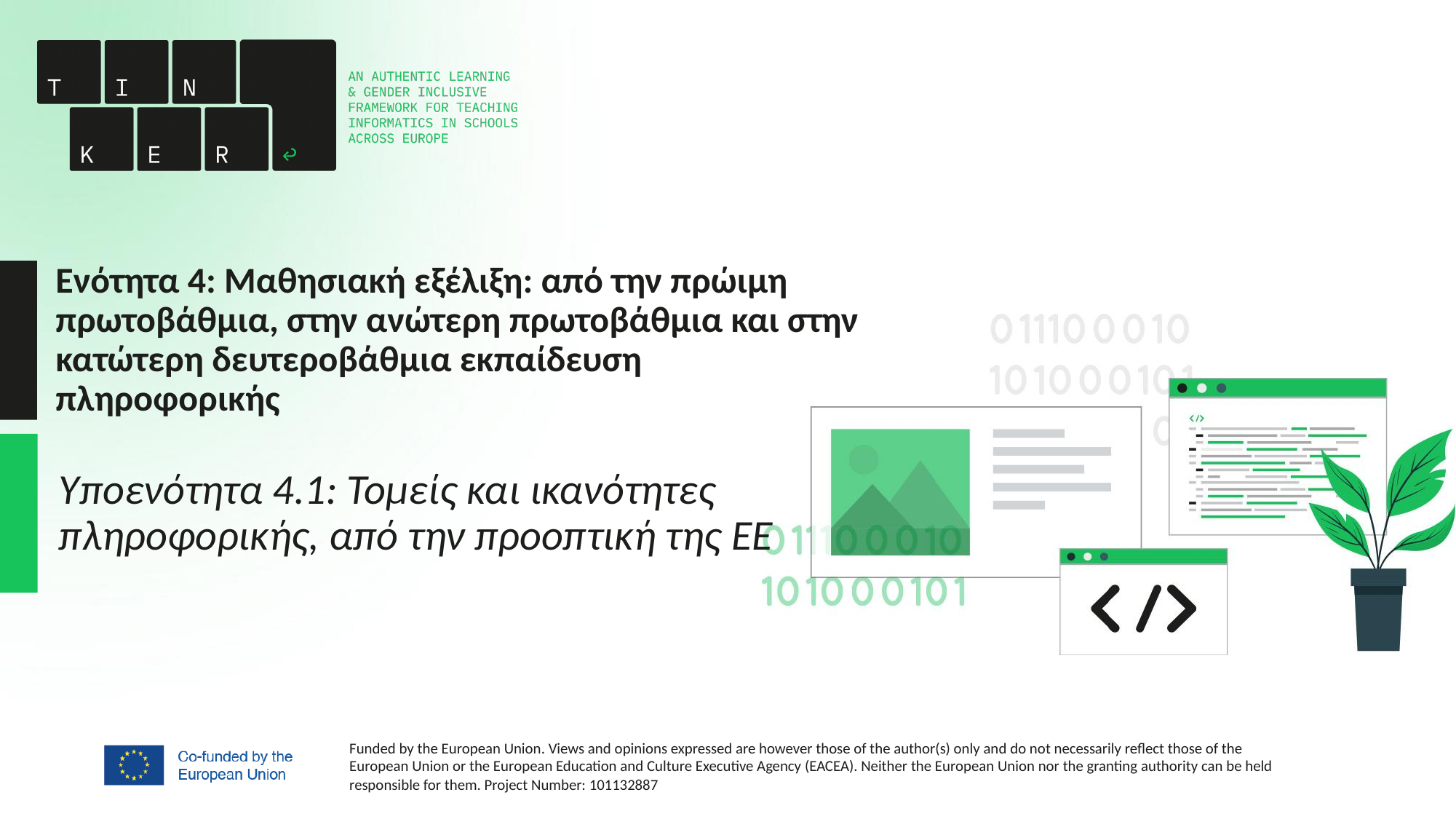

# Ενότητα 4: Μαθησιακή εξέλιξη: από την πρώιμη πρωτοβάθμια, στην ανώτερη πρωτοβάθμια και στην κατώτερη δευτεροβάθμια εκπαίδευση πληροφορικής
Υποενότητα 4.1: Τομείς και ικανότητες πληροφορικής, από την προοπτική της ΕΕ